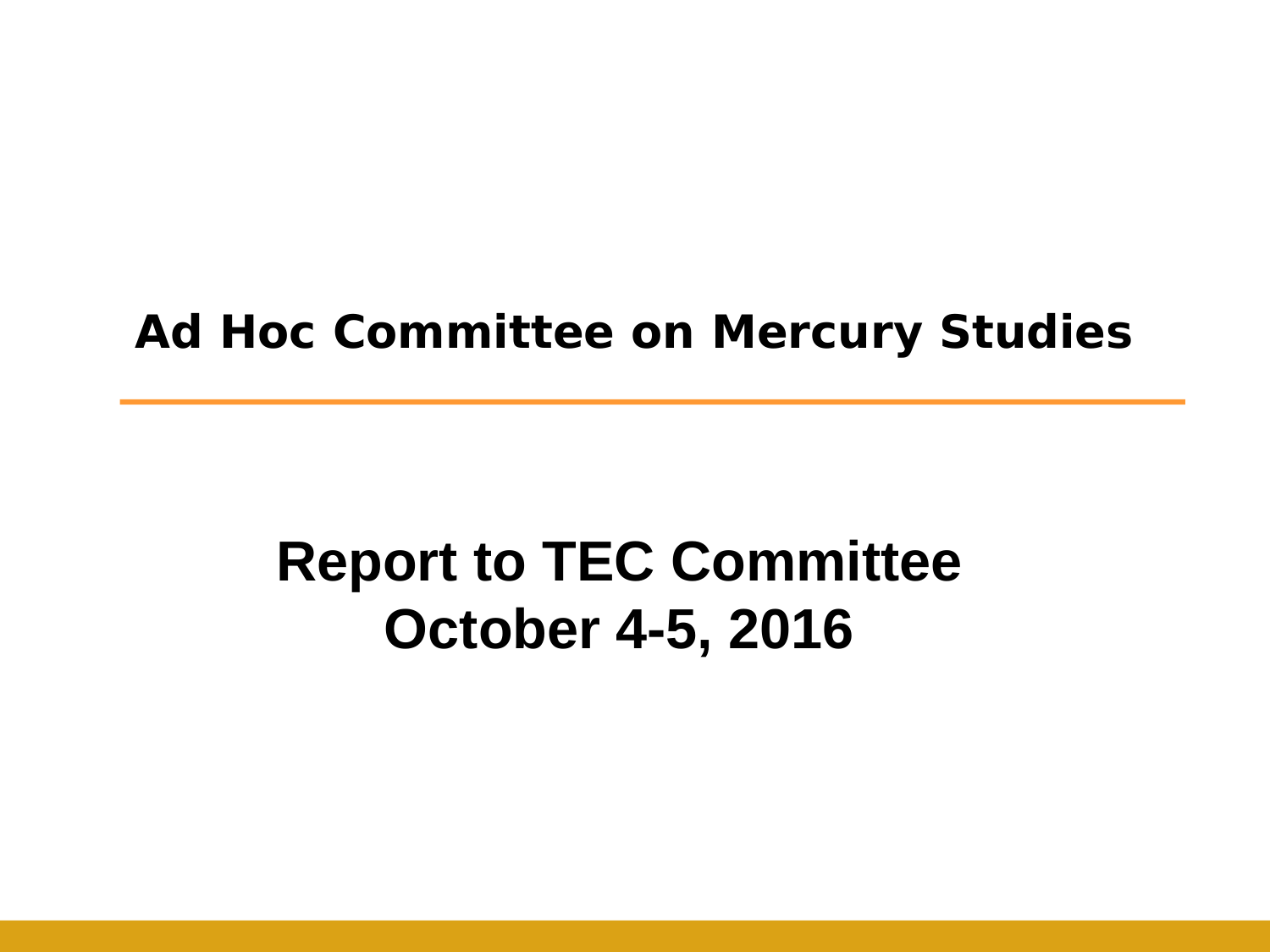

# Ad Hoc Committee on Mercury Studies

Report to TEC Committee
October 4-5, 2016